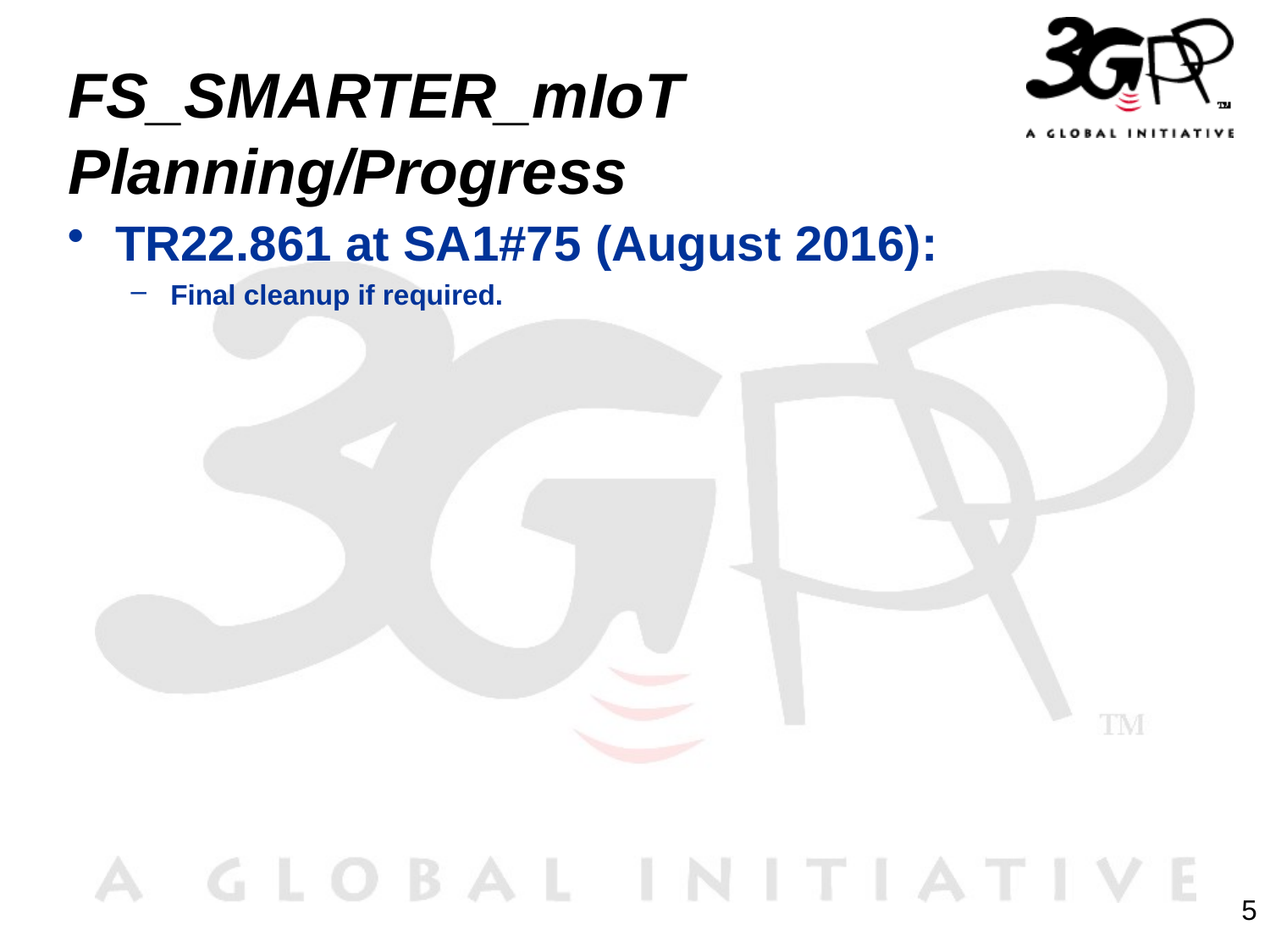

# FS_SMARTER_mIoT Planning/Progress
TR22.861 at SA1#75 (August 2016):
Final cleanup if required.
5